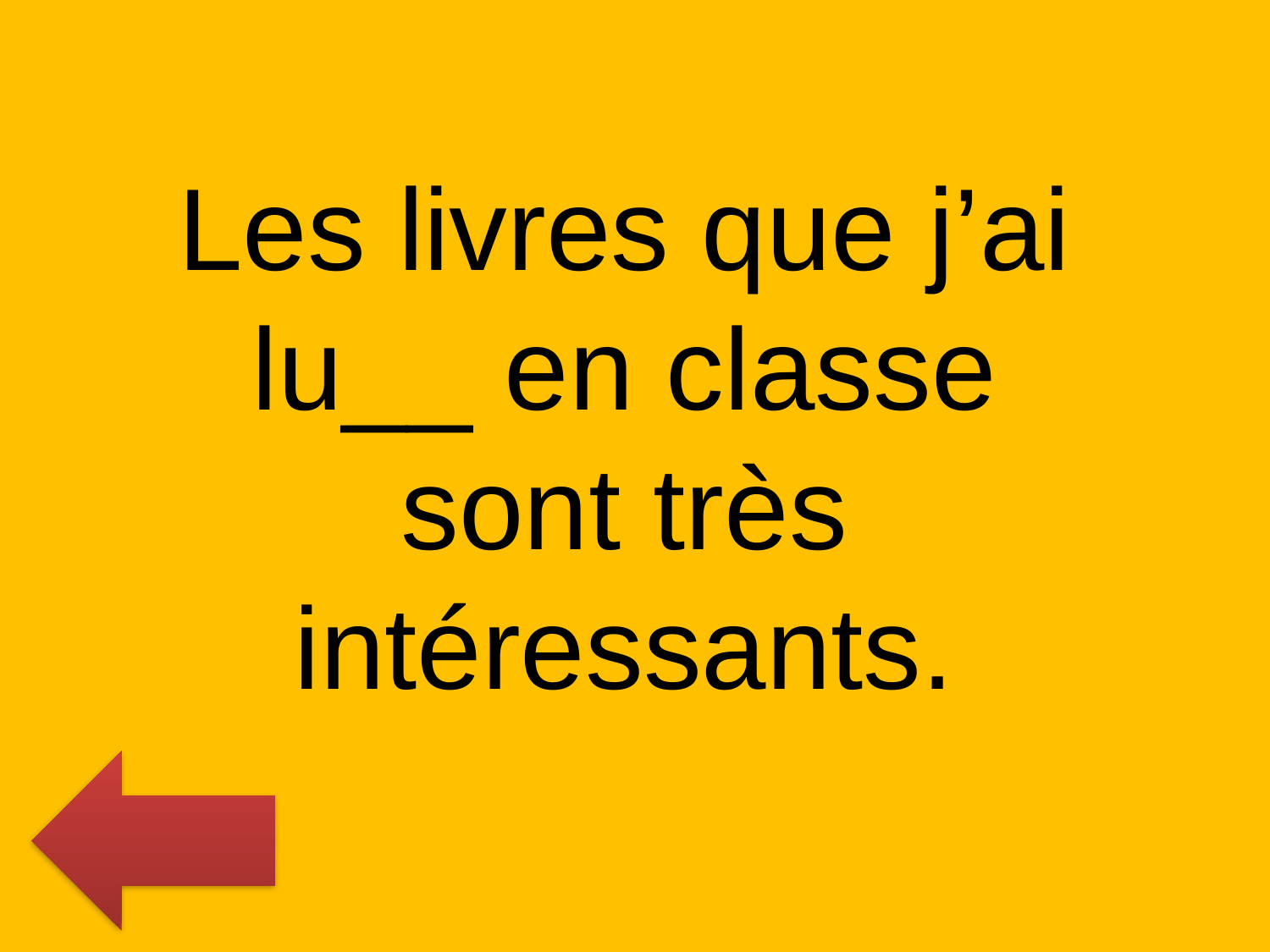

Les livres que j’ai lu__ en classe sont très intéressants.